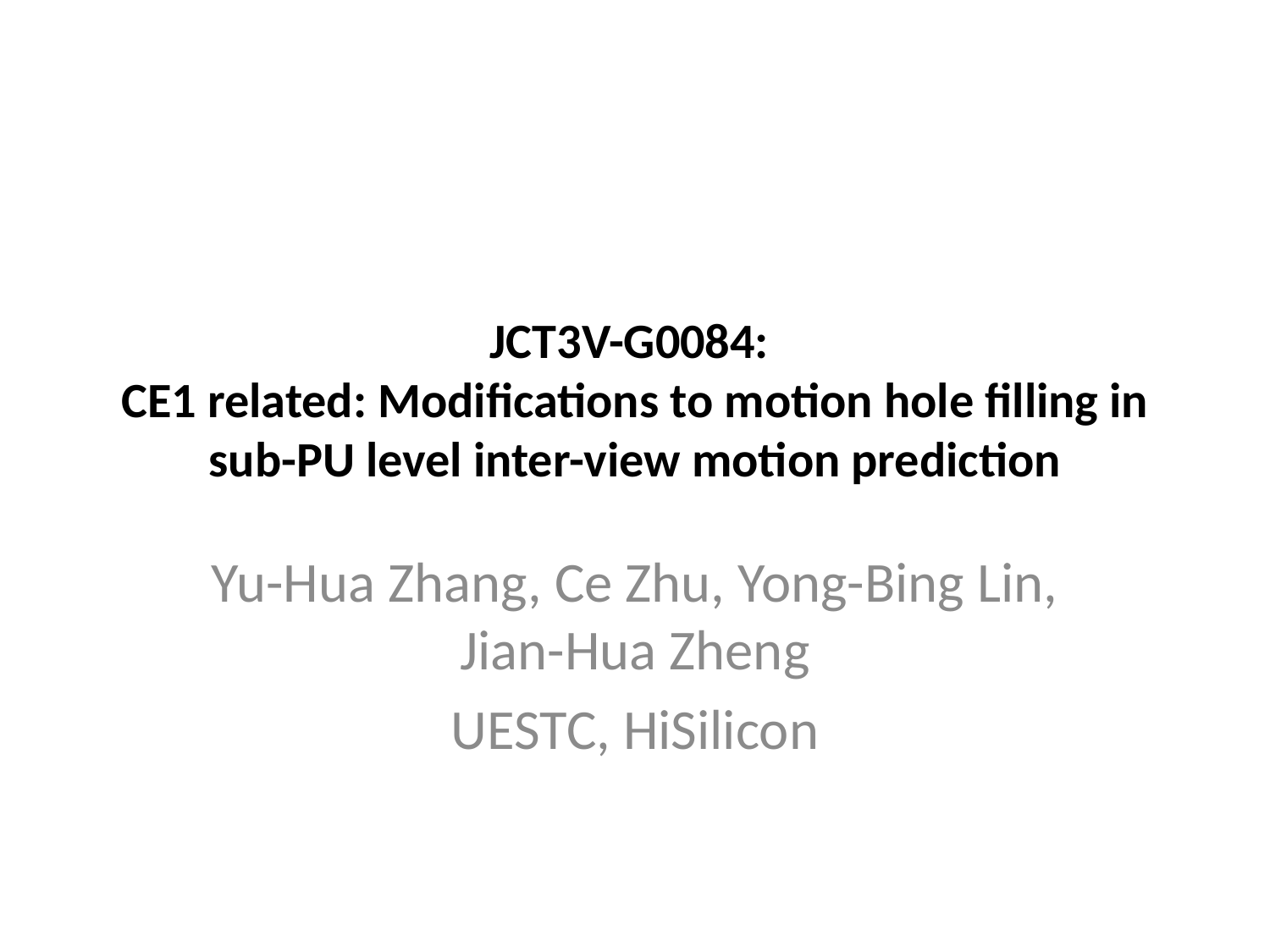

# JCT3V-G0084: CE1 related: Modifications to motion hole filling in sub-PU level inter-view motion prediction
Yu-Hua Zhang, Ce Zhu, Yong-Bing Lin, Jian-Hua Zheng
UESTC, HiSilicon